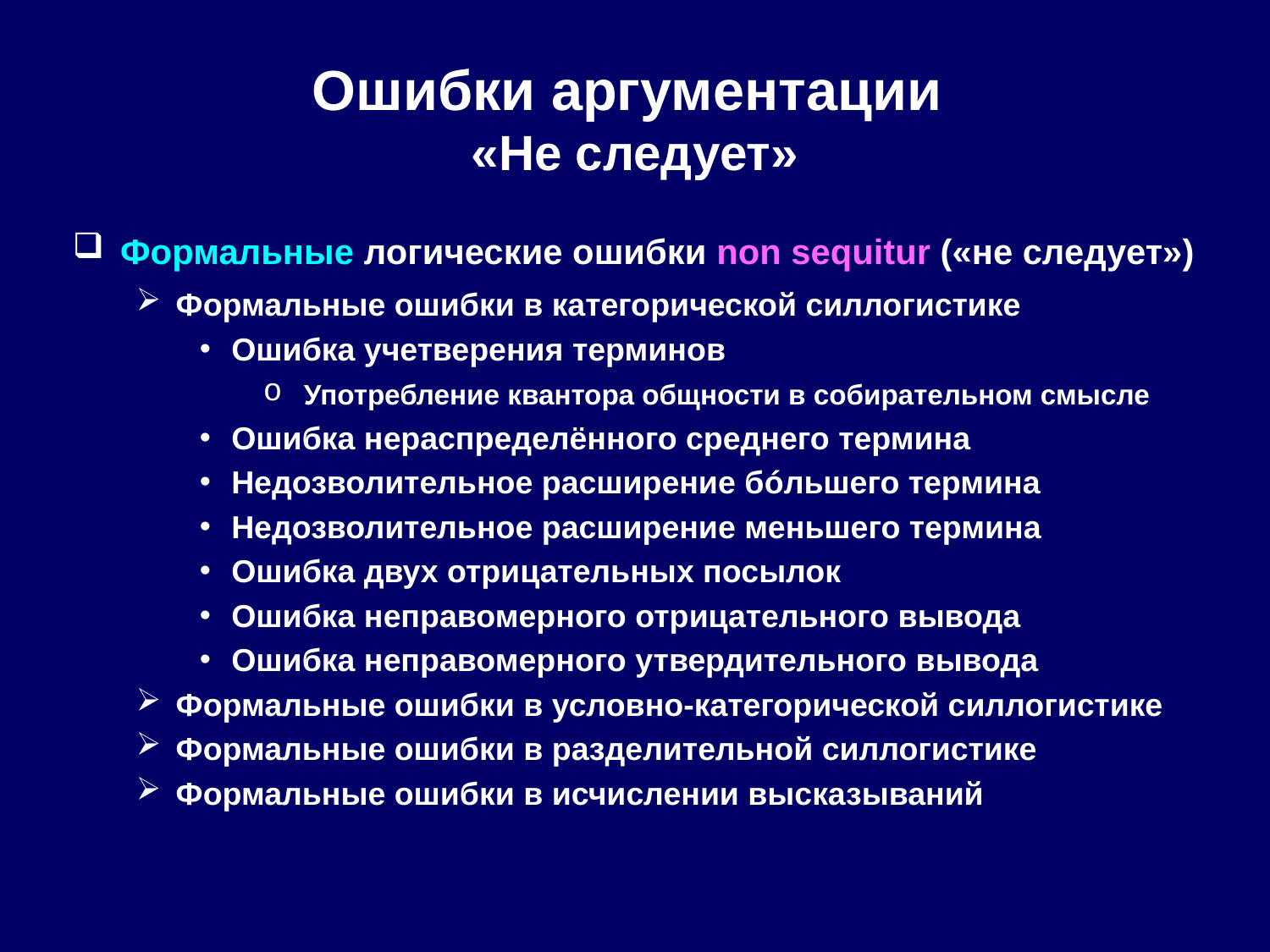

# Ошибки аргументации «Не следует»
Формальные логические ошибки non sequitur («не следует»)
Формальные ошибки в категорической силлогистике
Ошибка учетверения терминов
 Употребление квантора общности в собирательном смысле
Ошибка нераспределённого среднего термина
Недозволительное расширение бóльшего термина
Недозволительное расширение меньшего термина
Ошибка двух отрицательных посылок
Ошибка неправомерного отрицательного вывода
Ошибка неправомерного утвердительного вывода
Формальные ошибки в условно-категорической силлогистике
Формальные ошибки в разделительной силлогистике
Формальные ошибки в исчислении высказываний